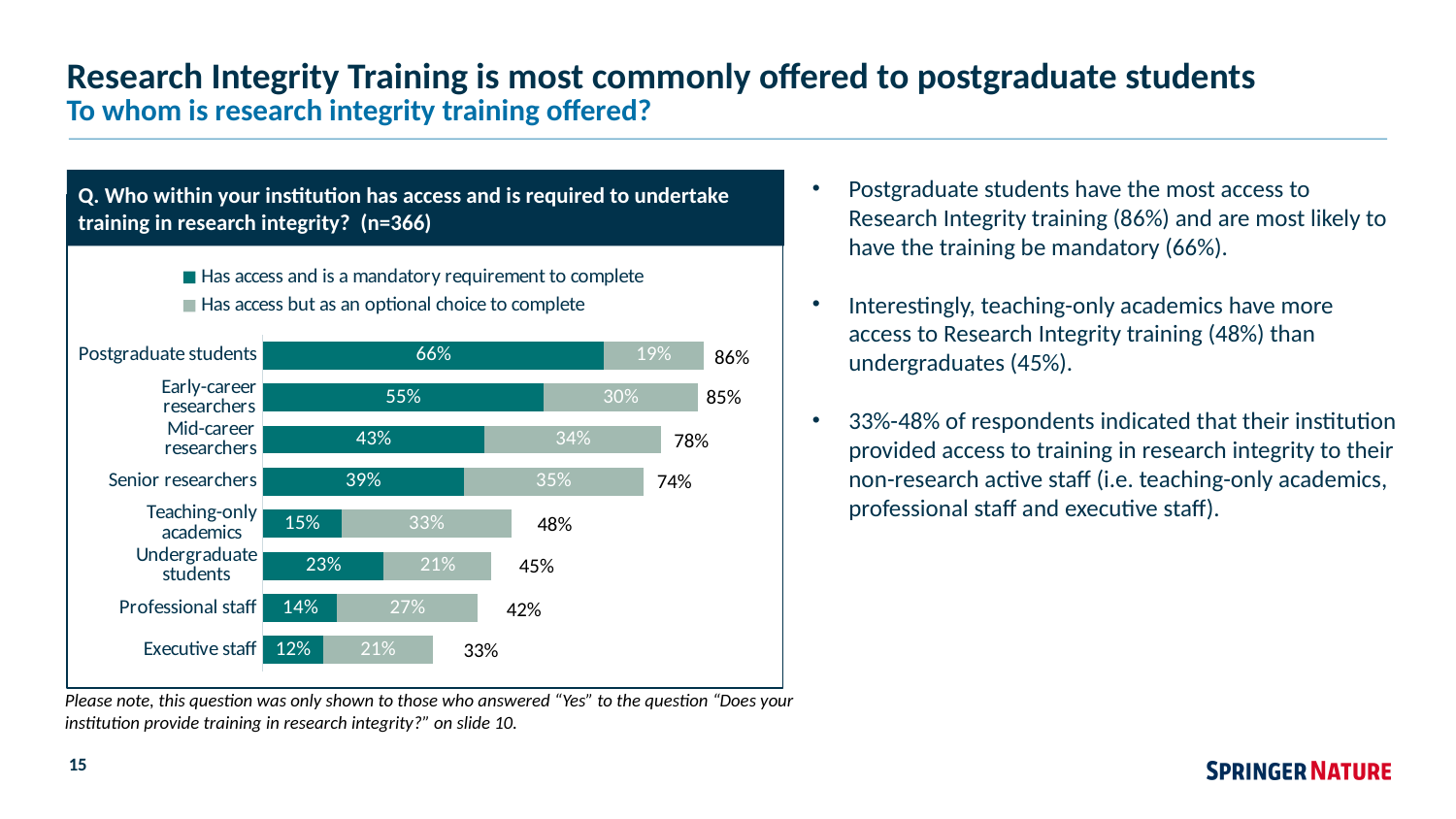

# Research Integrity Training is most commonly offered to postgraduate students
To whom is research integrity training offered?
Q. Who within your institution has access and is required to undertake training in research integrity?  (n=366)
Postgraduate students have the most access to Research Integrity training (86%) and are most likely to have the training be mandatory (66%).

Interestingly, teaching-only academics have more access to Research Integrity training (48%) than undergraduates (45%).

33%-48% of respondents indicated that their institution provided access to training in research integrity to their non-research active staff (i.e. teaching-only academics, professional staff and executive staff).

### Chart

| Category | Has access and is a mandatory requirement to complete | Has access but as an optional choice to complete |
|---|---|---|
| Executive staff | 0.1174863387978 | 0.2131147540984 |
| Professional staff | 0.1448087431694 | 0.2732240437158 |
| Undergraduate students | 0.2349726775956 | 0.2103825136612 |
| Teaching-only academics | 0.1530054644809 | 0.3306010928962 |
| Senior researchers | 0.3907103825137 | 0.3497267759563 |
| Mid-career researchers | 0.431693989071 | 0.344262295082 |
| Early-career researchers | 0.5464480874317 | 0.3005464480874 |
| Postgraduate students | 0.6639344262295 | 0.1939890710383 |
86%
85%
78%
74%
48%
45%
42%
33%
Please note, this question was only shown to those who answered “Yes” to the question “Does your institution provide training in research integrity?” on slide 10.